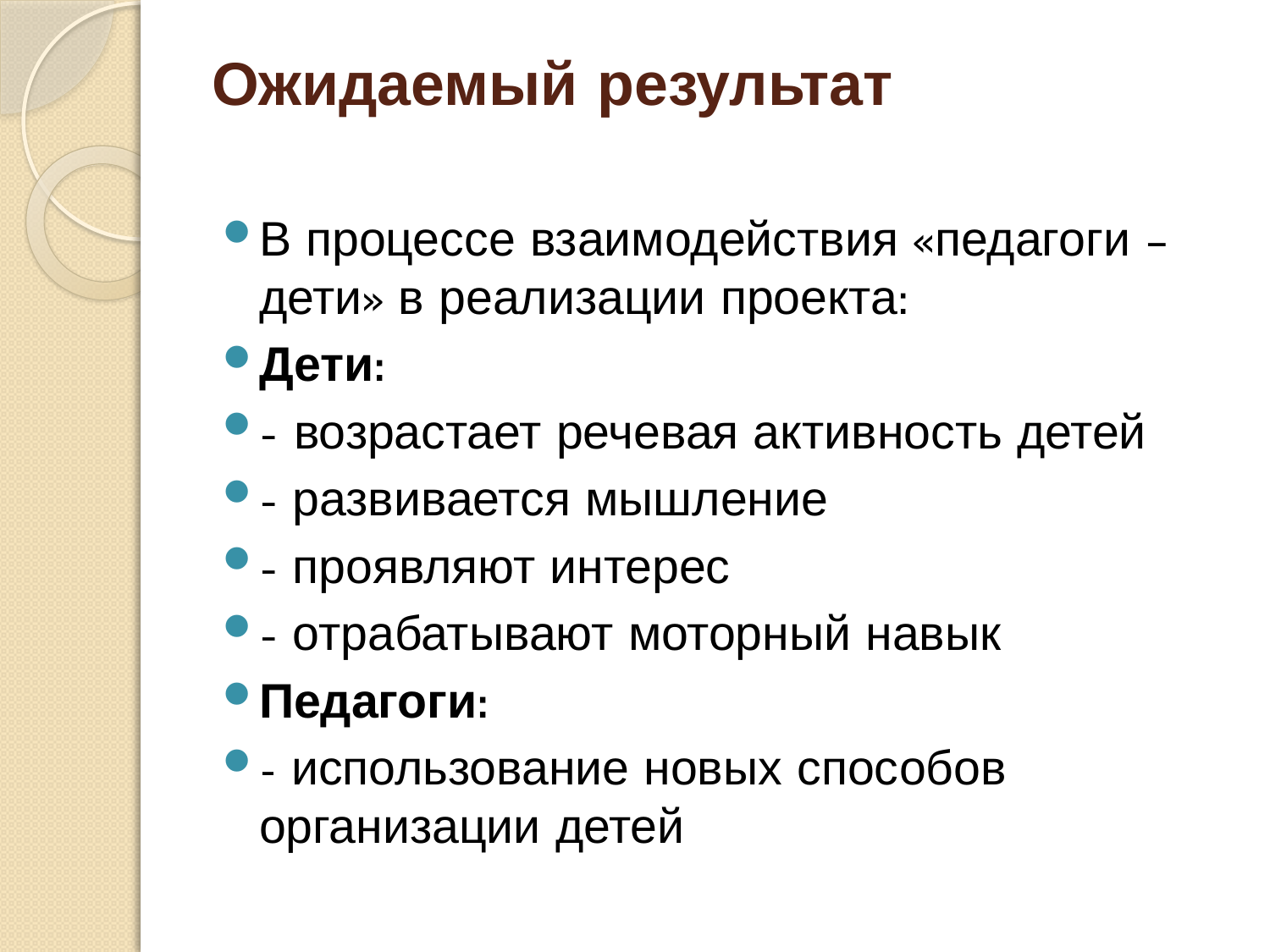

# Ожидаемый результат
В процессе взаимодействия «педагоги – дети» в реализации проекта:
Дети:
- возрастает речевая активность детей
- развивается мышление
- проявляют интерес
- отрабатывают моторный навык
Педагоги:
- использование новых способов организации детей